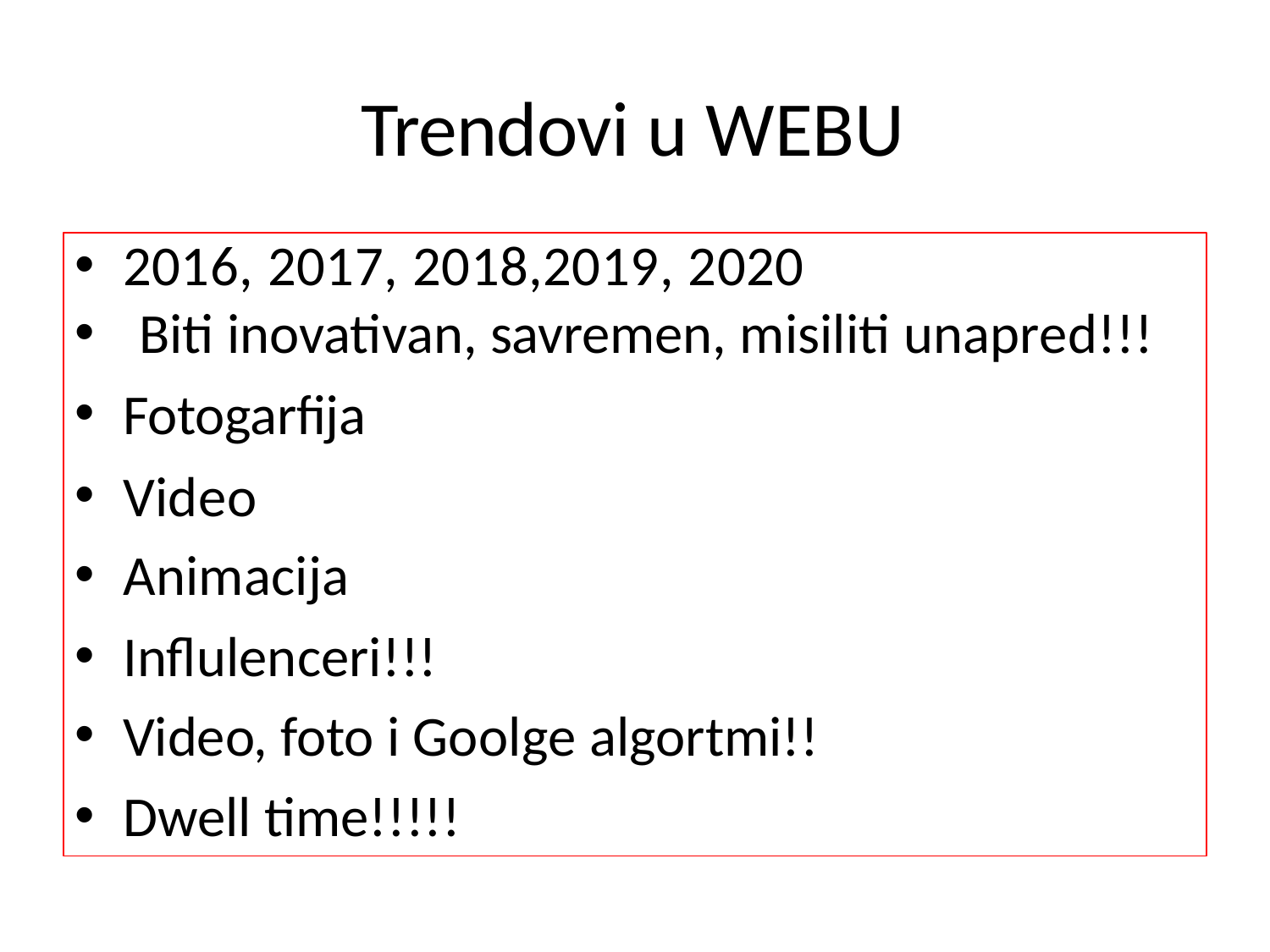

# Trendovi u WEBU
2016, 2017, 2018,2019, 2020
Biti inovativan, savremen, misiliti unapred!!!
Fotogarfija
Video
Animacija
Influlenceri!!!
Video, foto i Goolge algortmi!!
Dwell time!!!!!